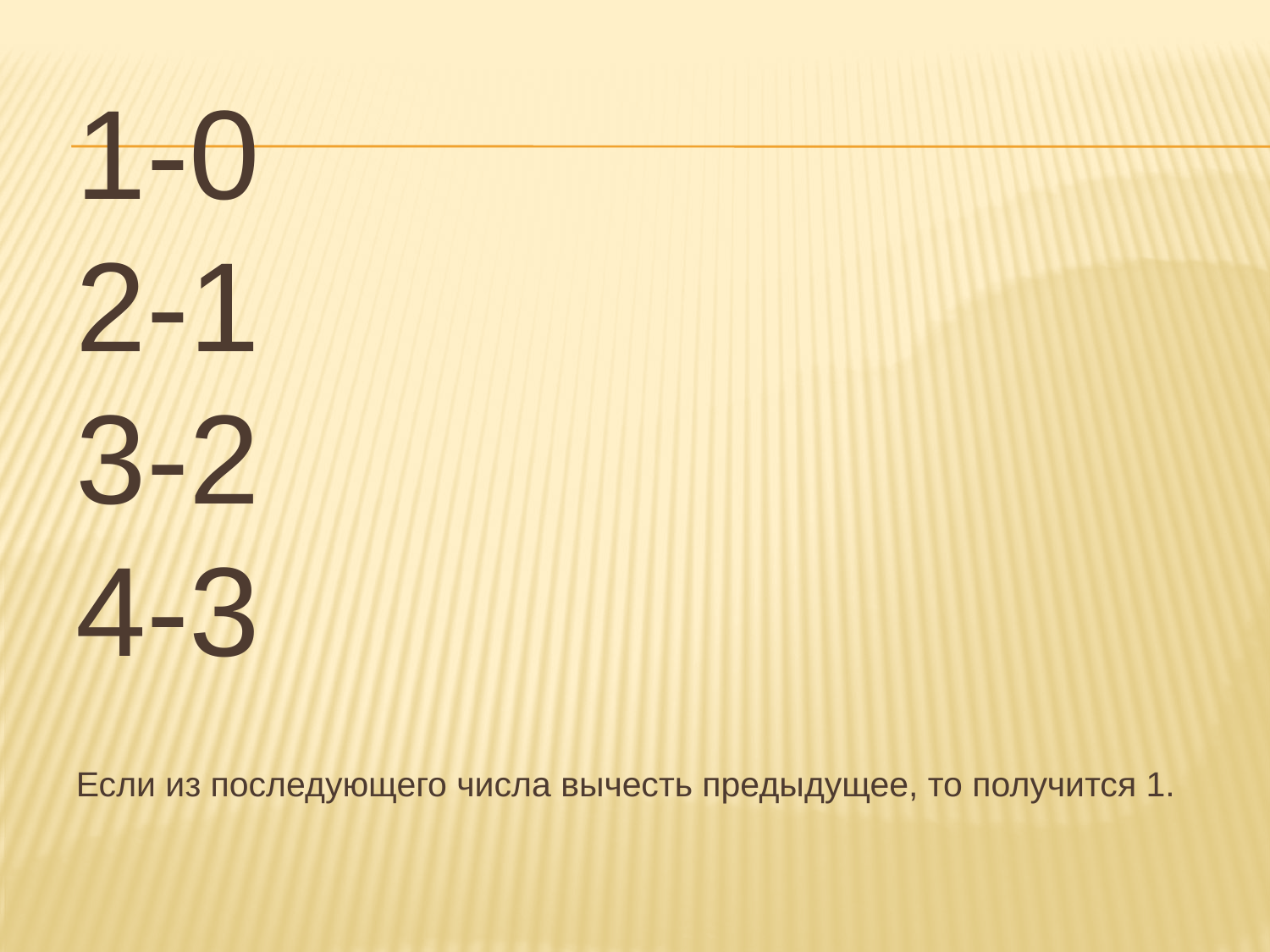

# 1-0 2-1 3-2 4-3
Если из последующего числа вычесть предыдущее, то получится 1.